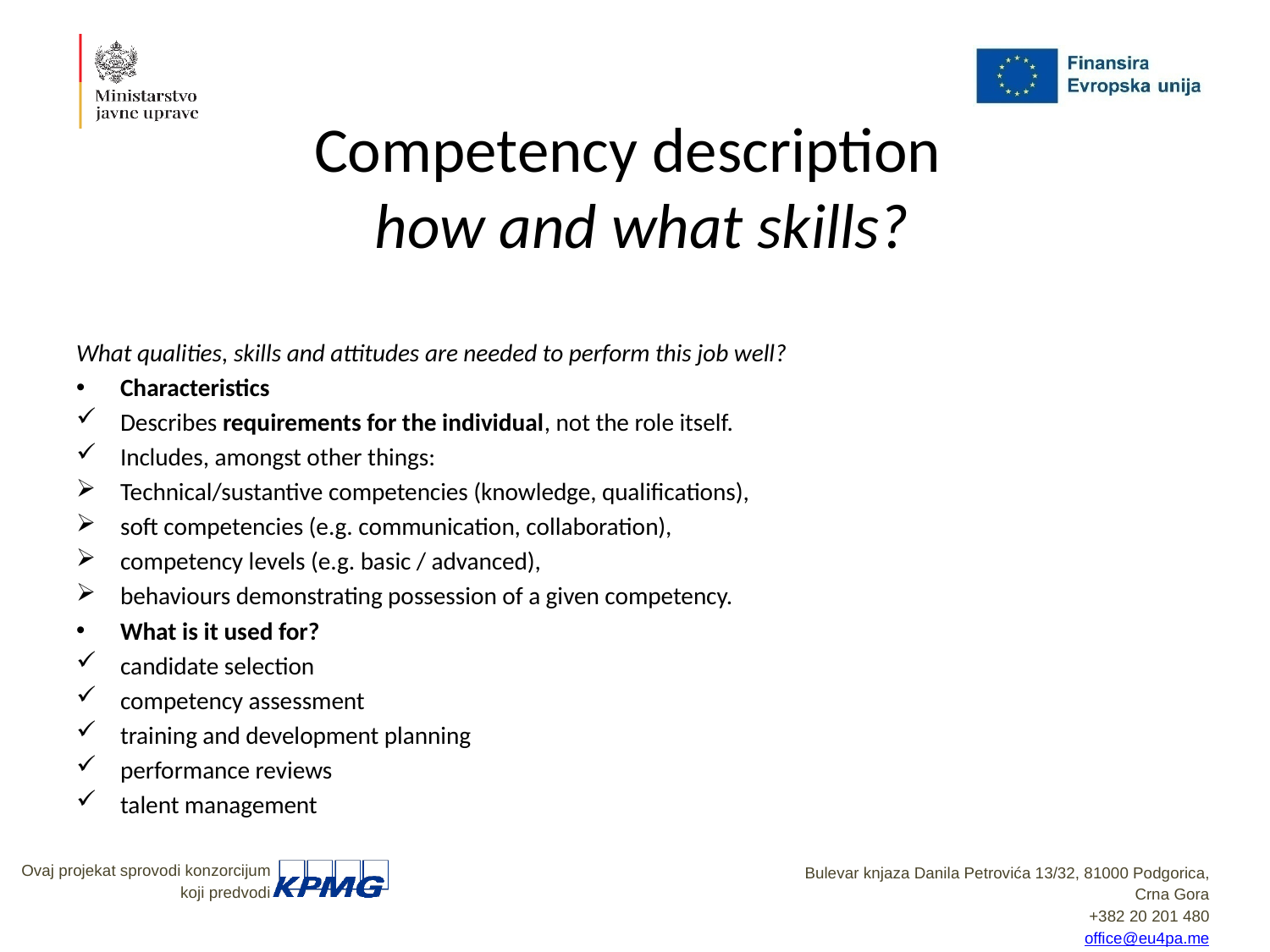

# Competency description how and what skills?

What qualities, skills and attitudes are needed to perform this job well?
Characteristics
Describes requirements for the individual, not the role itself.
Includes, amongst other things:
Technical/sustantive competencies (knowledge, qualifications),
soft competencies (e.g. communication, collaboration),
competency levels (e.g. basic / advanced),
behaviours demonstrating possession of a given competency.
What is it used for?
candidate selection
competency assessment
training and development planning
performance reviews
talent management